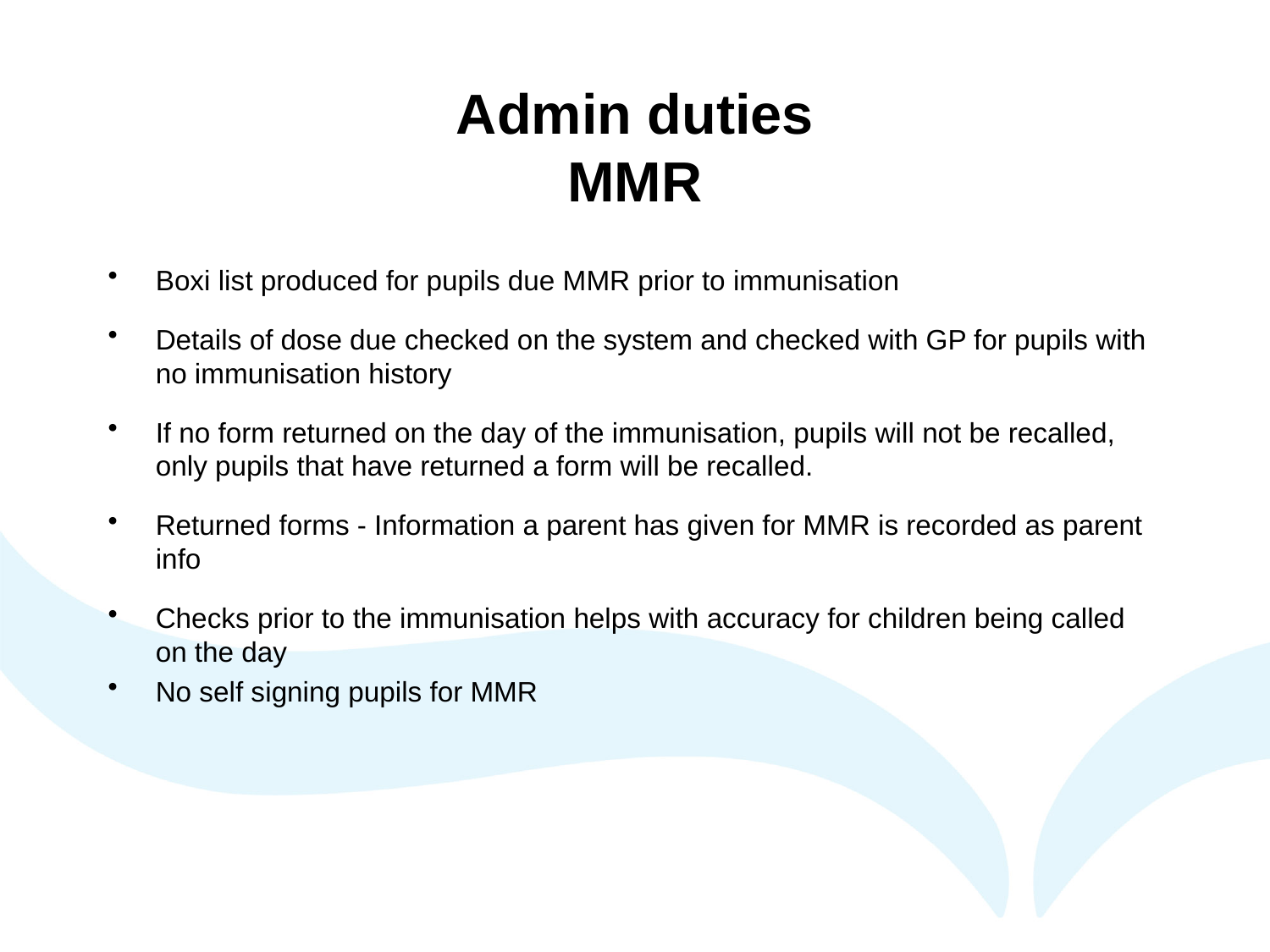

# Admin duties MMR
Boxi list produced for pupils due MMR prior to immunisation

Details of dose due checked on the system and checked with GP for pupils with no immunisation history

If no form returned on the day of the immunisation, pupils will not be recalled, only pupils that have returned a form will be recalled.

Returned forms - Information a parent has given for MMR is recorded as parent info

Checks prior to the immunisation helps with accuracy for children being called on the day
No self signing pupils for MMR